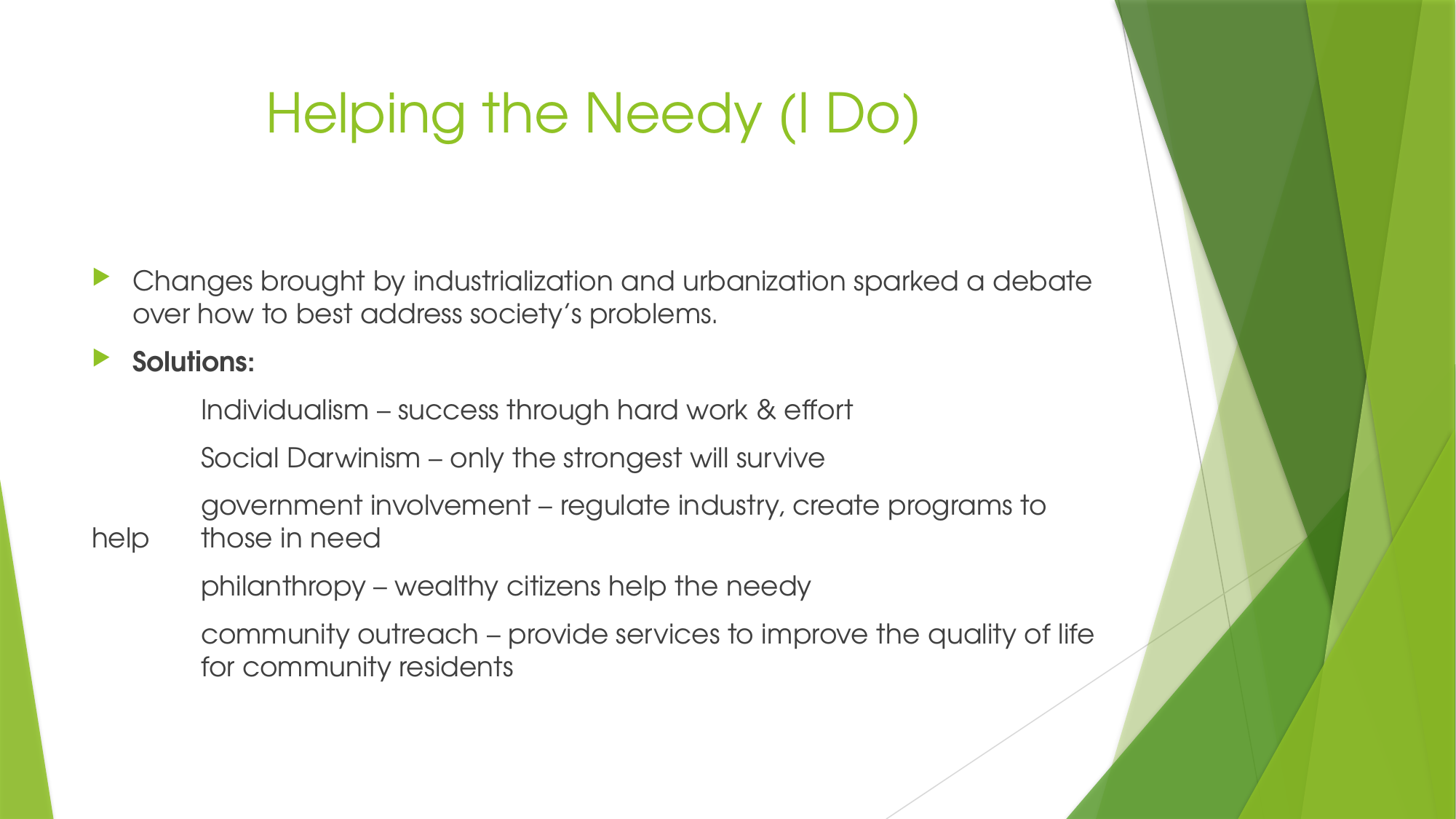

# Helping the Needy (I Do)
Changes brought by industrialization and urbanization sparked a debate over how to best address society’s problems.
Solutions:
	Individualism – success through hard work & effort
	Social Darwinism – only the strongest will survive
	government involvement – regulate industry, create programs to help 	those in need
	philanthropy – wealthy citizens help the needy
	community outreach – provide services to improve the quality of life 	for community residents